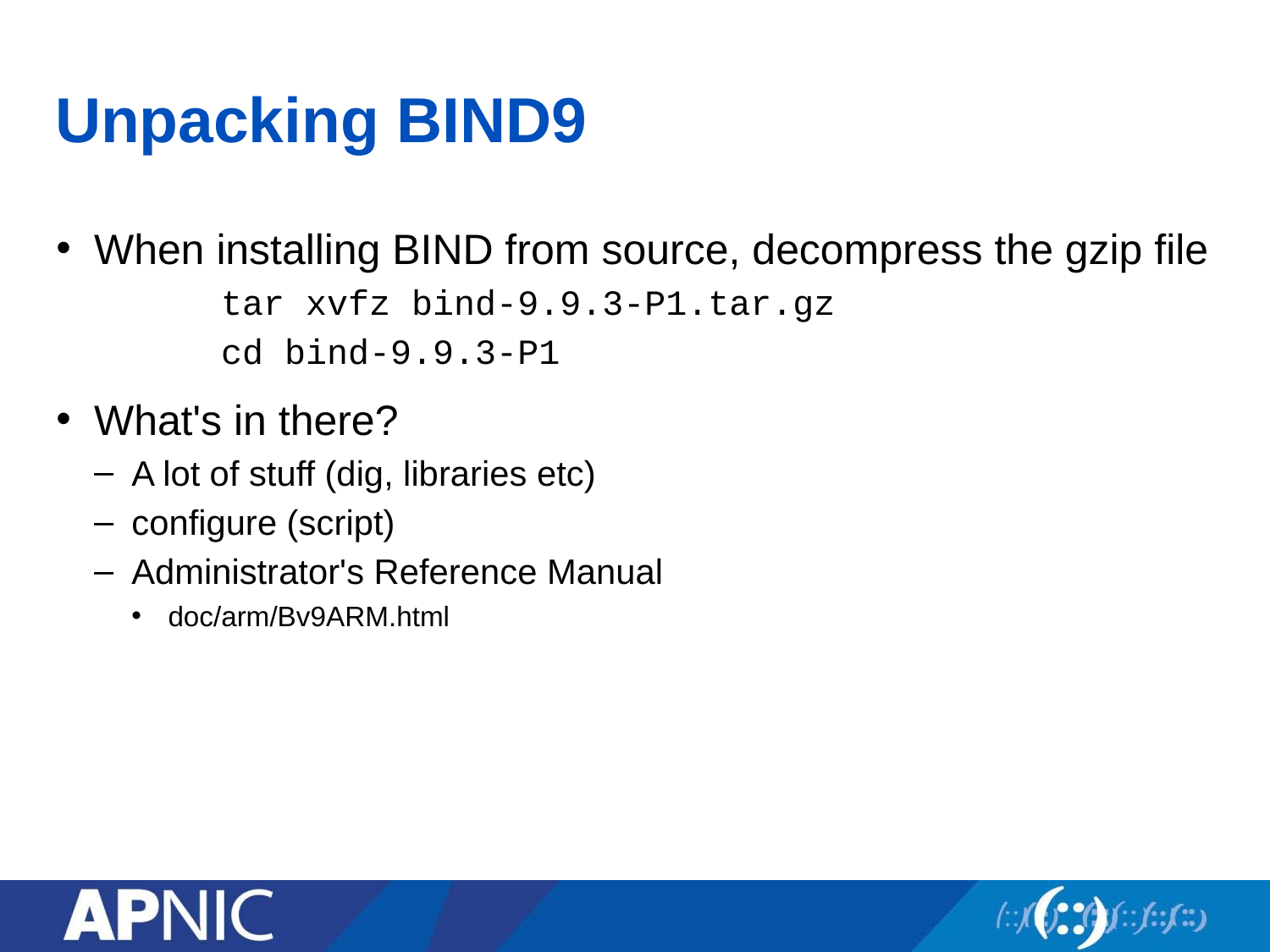

# Unpacking BIND9
When installing BIND from source, decompress the gzip file
	tar xvfz bind-9.9.3-P1.tar.gz
	cd bind-9.9.3-P1
What's in there?
A lot of stuff (dig, libraries etc)
configure (script)
Administrator's Reference Manual
doc/arm/Bv9ARM.html